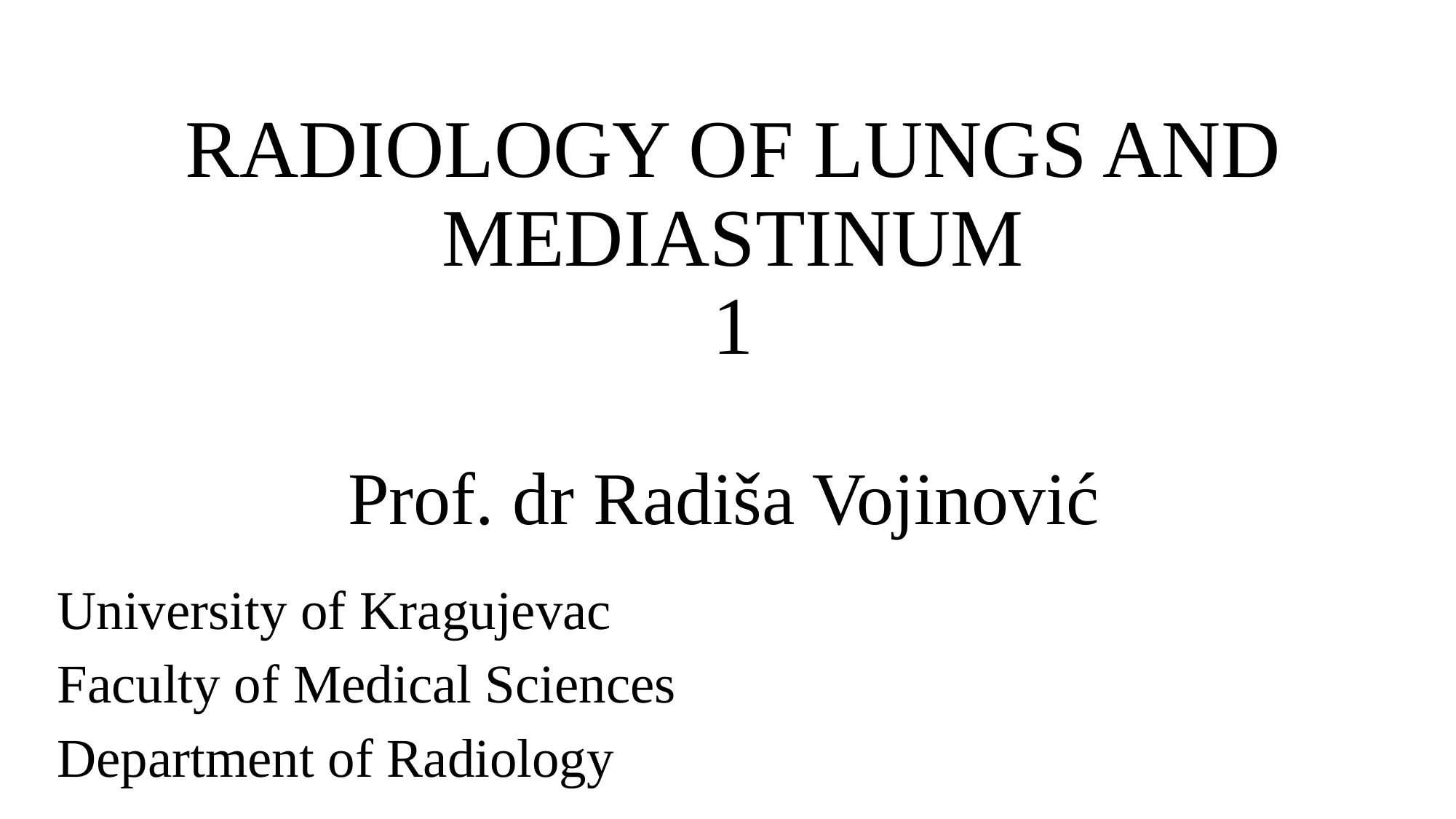

# RADIOLOGY OF LUNGS AND MEDIASTINUM 1 Prof. dr Radiša Vojinović
University of Kragujevac
Faculty of Medical Sciences
Department of Radiology